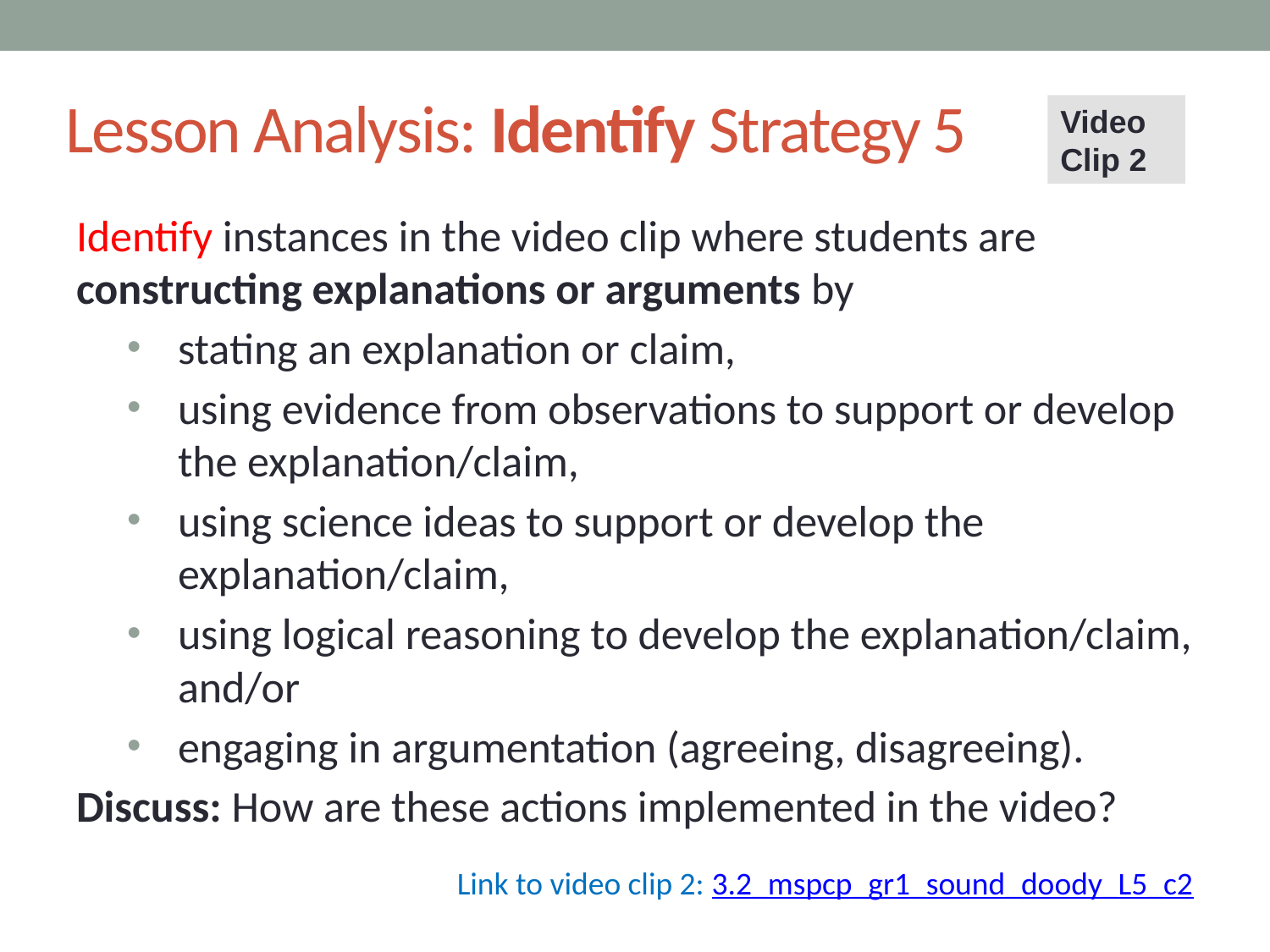

# Lesson Analysis: Identify Strategy 5
Video Clip 2
Identify instances in the video clip where students are constructing explanations or arguments by
stating an explanation or claim,
using evidence from observations to support or develop the explanation/claim,
using science ideas to support or develop the explanation/claim,
using logical reasoning to develop the explanation/claim, and/or
engaging in argumentation (agreeing, disagreeing).
Discuss: How are these actions implemented in the video?

Link to video clip 2: 3.2_mspcp_gr1_sound_doody_L5_c2